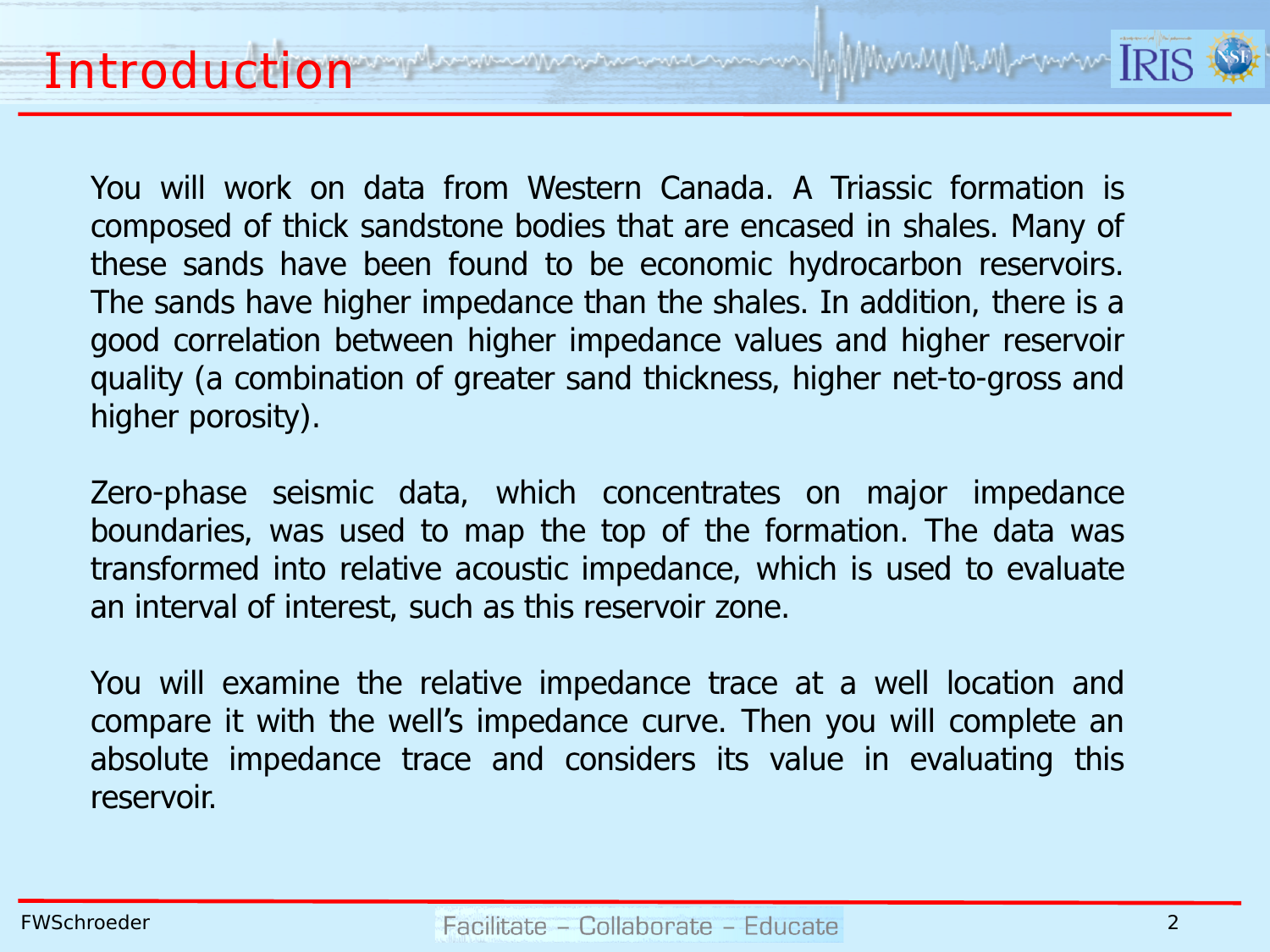

# Introduction
You will work on data from Western Canada. A Triassic formation is composed of thick sandstone bodies that are encased in shales. Many of these sands have been found to be economic hydrocarbon reservoirs. The sands have higher impedance than the shales. In addition, there is a good correlation between higher impedance values and higher reservoir quality (a combination of greater sand thickness, higher net-to-gross and higher porosity).

Zero-phase seismic data, which concentrates on major impedance boundaries, was used to map the top of the formation. The data was transformed into relative acoustic impedance, which is used to evaluate an interval of interest, such as this reservoir zone.

You will examine the relative impedance trace at a well location and compare it with the well’s impedance curve. Then you will complete an absolute impedance trace and considers its value in evaluating this reservoir.